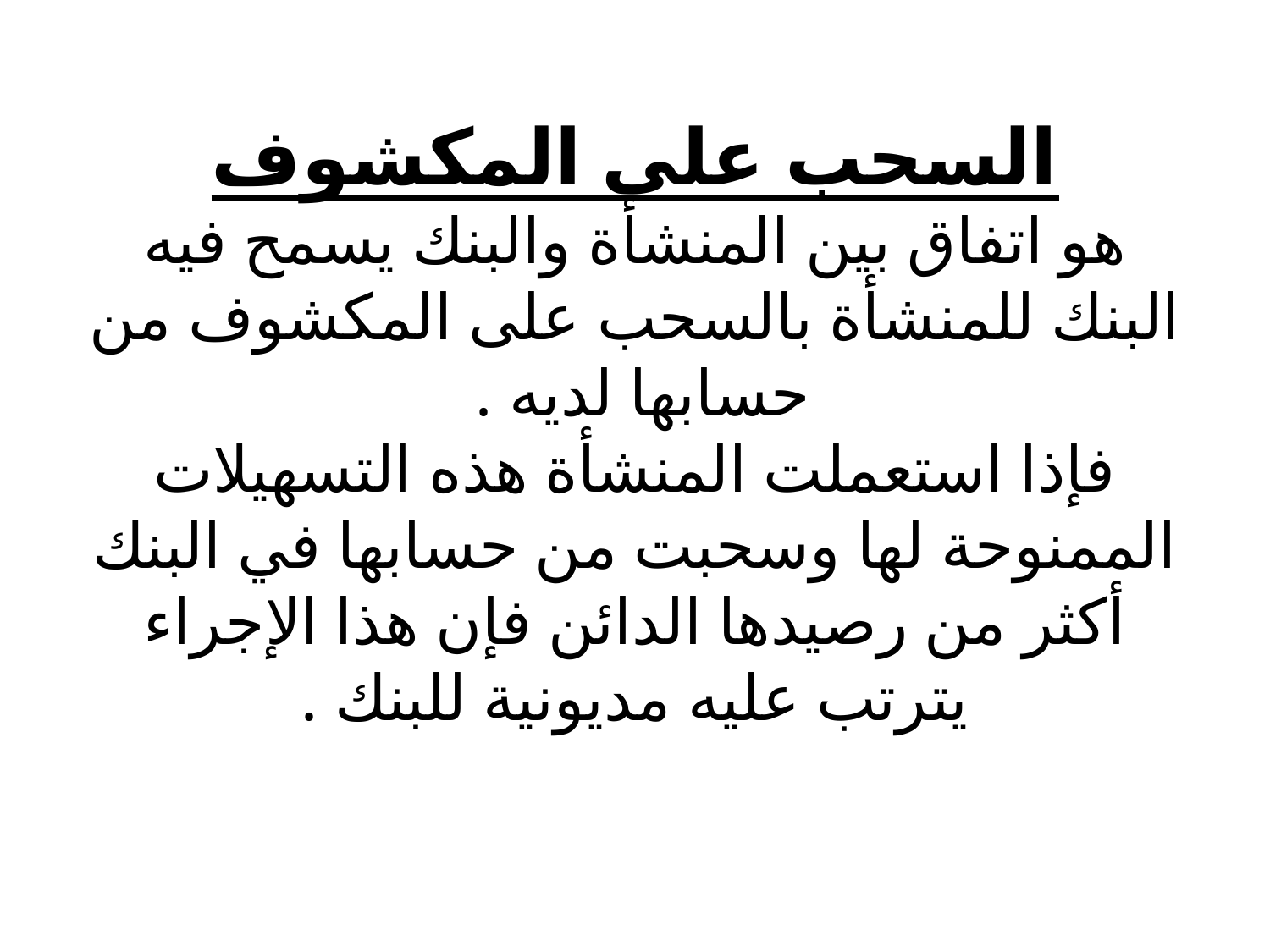

# السحب على المكشوف هو اتفاق بين المنشأة والبنك يسمح فيه البنك للمنشأة بالسحب على المكشوف من حسابها لديه . فإذا استعملت المنشأة هذه التسهيلات الممنوحة لها وسحبت من حسابها في البنك أكثر من رصيدها الدائن فإن هذا الإجراء يترتب عليه مديونية للبنك .